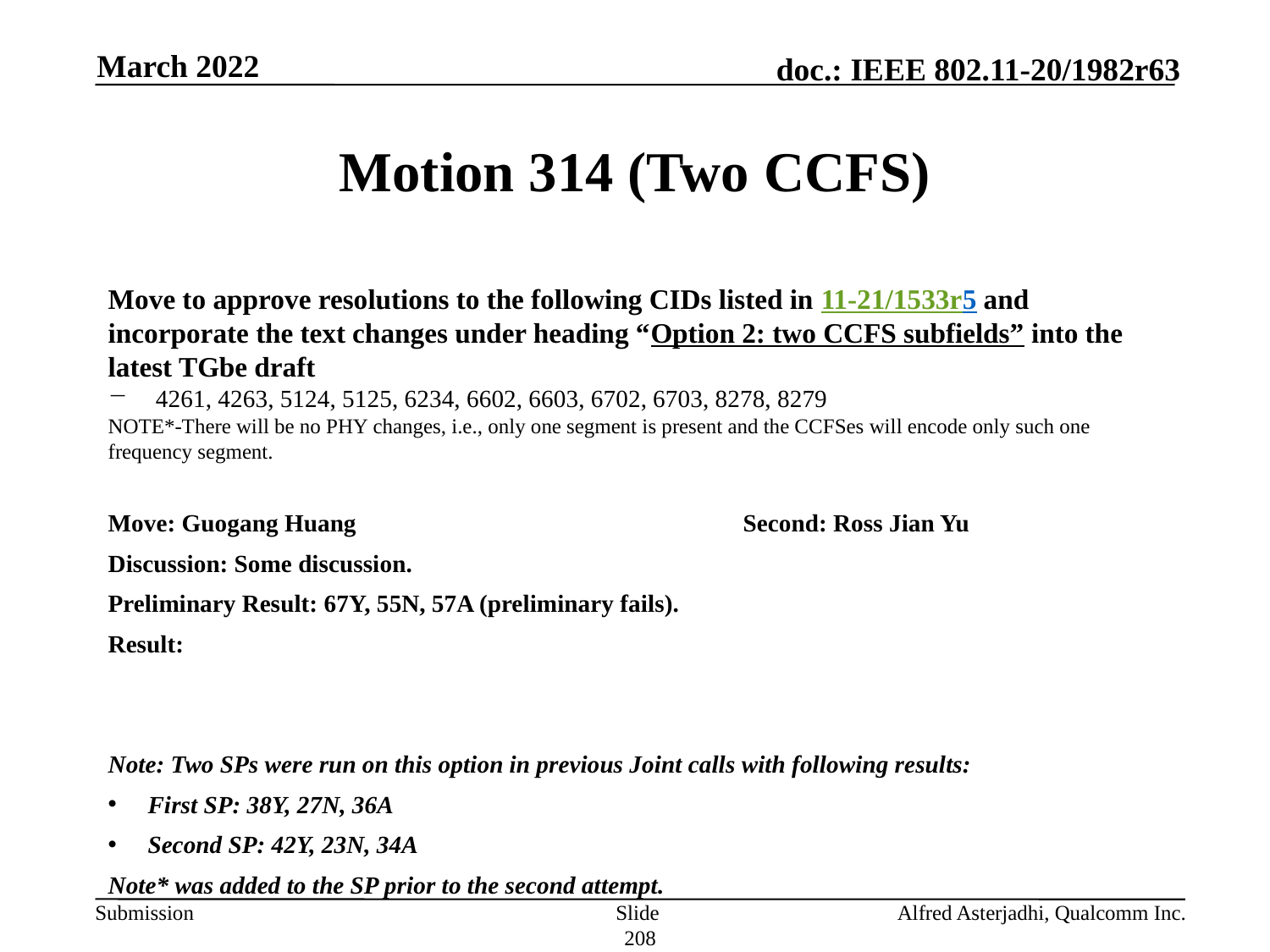

March 2022
# Motion 314 (Two CCFS)
Move to approve resolutions to the following CIDs listed in 11-21/1533r5 and incorporate the text changes under heading “Option 2: two CCFS subfields” into the latest TGbe draft
4261, 4263, 5124, 5125, 6234, 6602, 6603, 6702, 6703, 8278, 8279
NOTE*-There will be no PHY changes, i.e., only one segment is present and the CCFSes will encode only such one frequency segment.

Move: Guogang Huang				Second: Ross Jian Yu
Discussion: Some discussion.
Preliminary Result: 67Y, 55N, 57A (preliminary fails).
Result:

Note: Two SPs were run on this option in previous Joint calls with following results:
First SP: 38Y, 27N, 36A
Second SP: 42Y, 23N, 34A
Note* was added to the SP prior to the second attempt.
Slide 208
Alfred Asterjadhi, Qualcomm Inc.